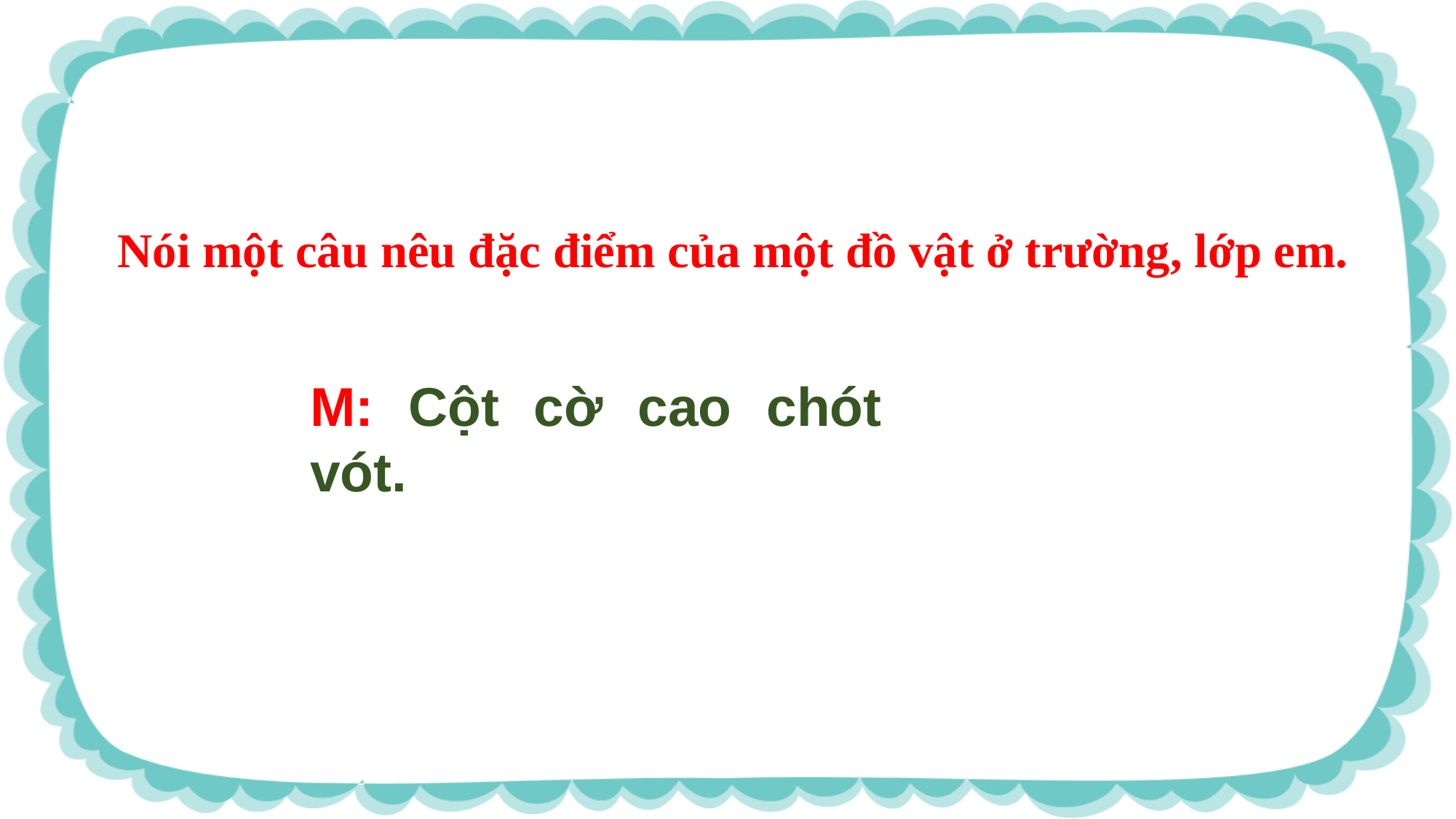

Nói một câu nêu đặc điểm của một đồ vật ở trường, lớp em.
M: Cột cờ cao chót vót.